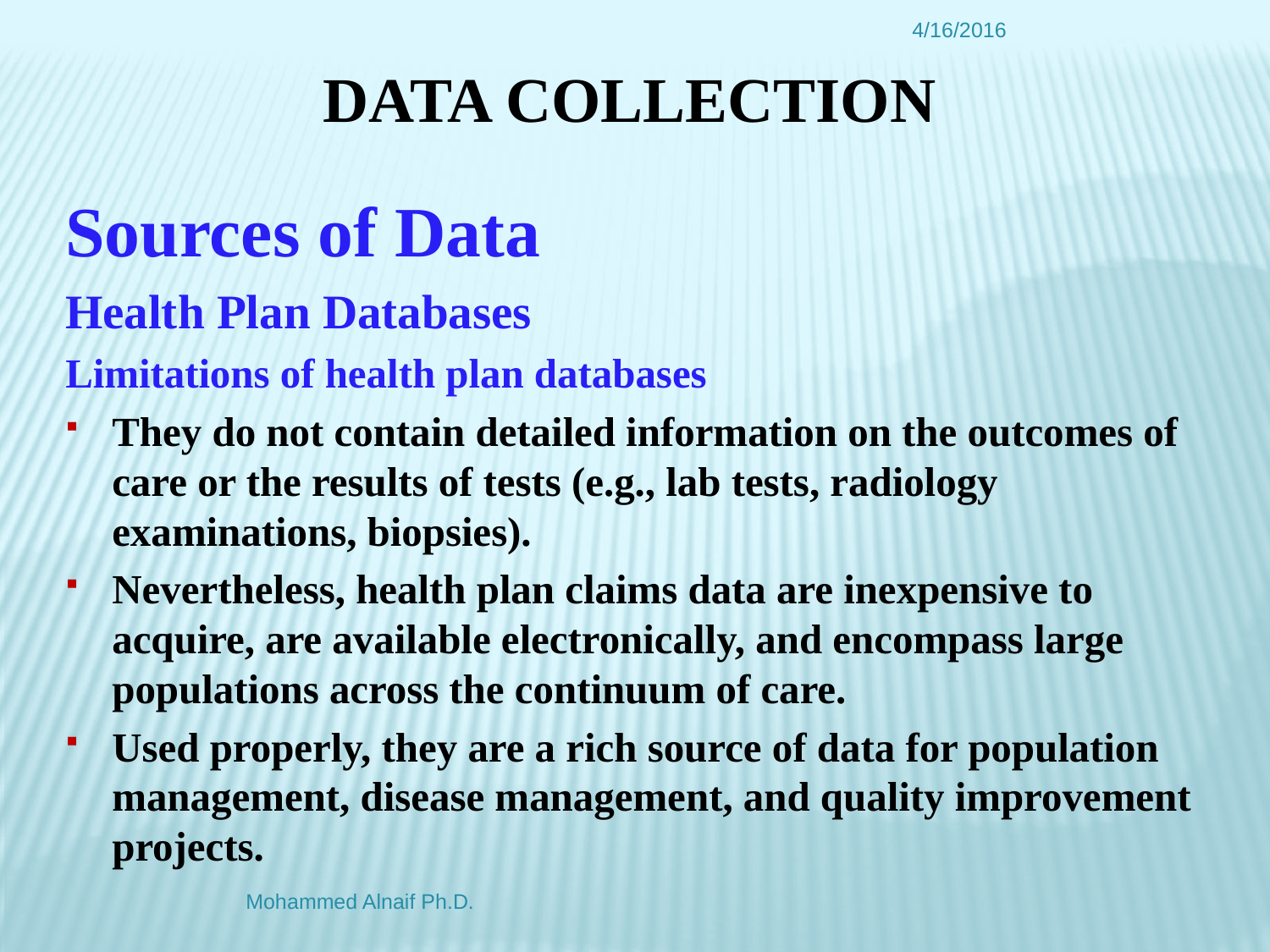

4/16/2016
# Data Collection
Sources of Data
Health Plan Databases
Limitations of health plan databases
They do not contain detailed information on the outcomes of care or the results of tests (e.g., lab tests, radiology examinations, biopsies).
Nevertheless, health plan claims data are inexpensive to acquire, are available electronically, and encompass large populations across the continuum of care.
Used properly, they are a rich source of data for population management, disease management, and quality improvement projects.
Mohammed Alnaif Ph.D.
57